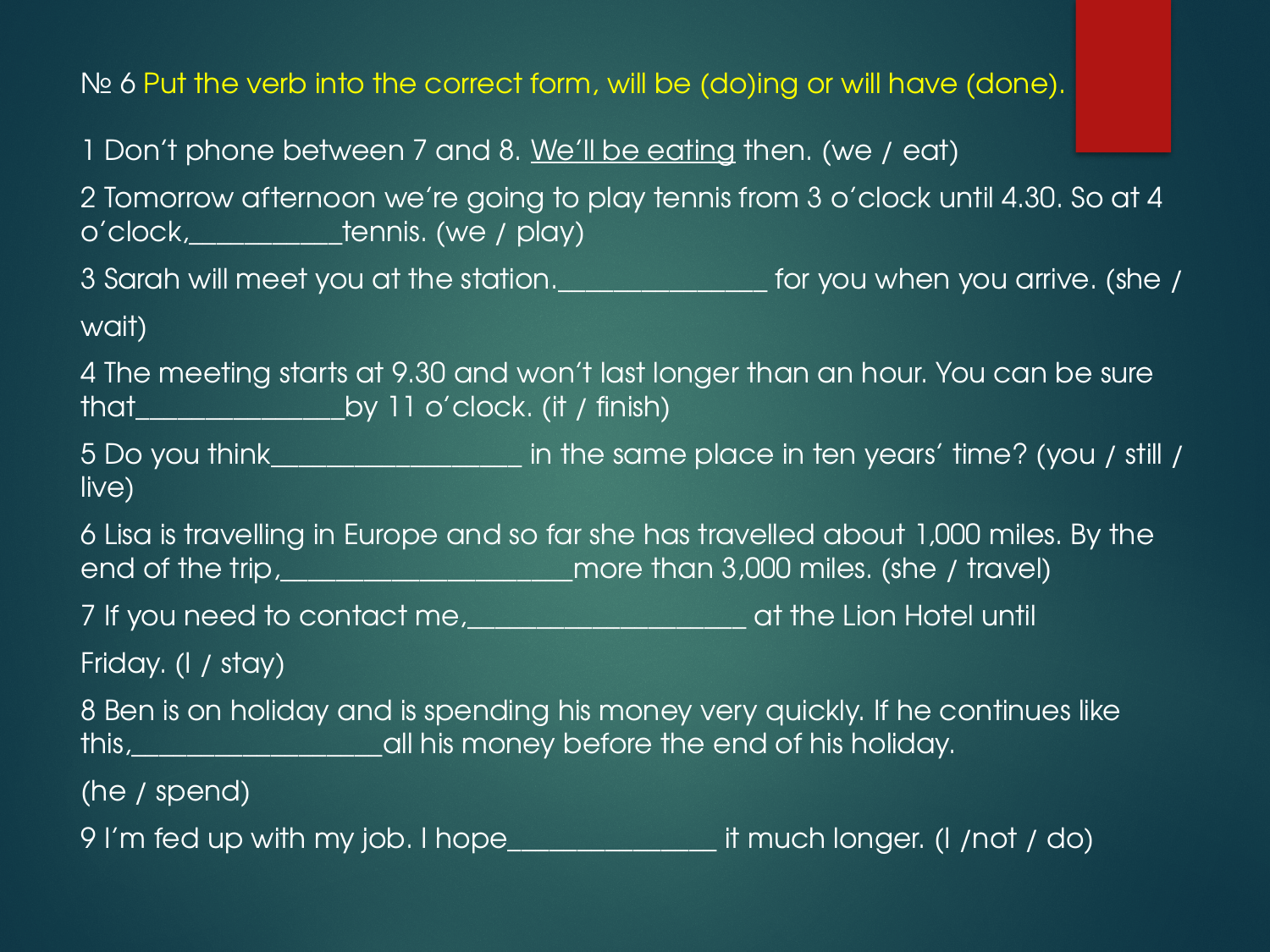

№ 6 Put the verb into the correct form, will be (do)ing or will have (done).
1 Don’t phone between 7 and 8. We’ll be eating then. (we / eat)
2 Tomorrow afternoon we’re going to play tennis from 3 o’clock until 4.30. So at 4 o’clock,___________tennis. (we / play)
3 Sarah will meet you at the station._______________ for you when you arrive. (she /
wait)
4 The meeting starts at 9.30 and won’t last longer than an hour. You can be sure that_______________by 11 o’clock. (it / finish)
5 Do you think__________________ in the same place in ten years’ time? (you / still / live)
6 Lisa is travelling in Europe and so far she has travelled about 1,000 miles. By the end of the trip,_____________________more than 3,000 miles. (she / travel)
7 If you need to contact me,____________________ at the Lion Hotel until
Friday. (I / stay)
8 Ben is on holiday and is spending his money very quickly. If he continues like this,__________________all his money before the end of his holiday.
(he / spend)
9 I’m fed up with my job. I hope_______________ it much longer. (I /not / do)